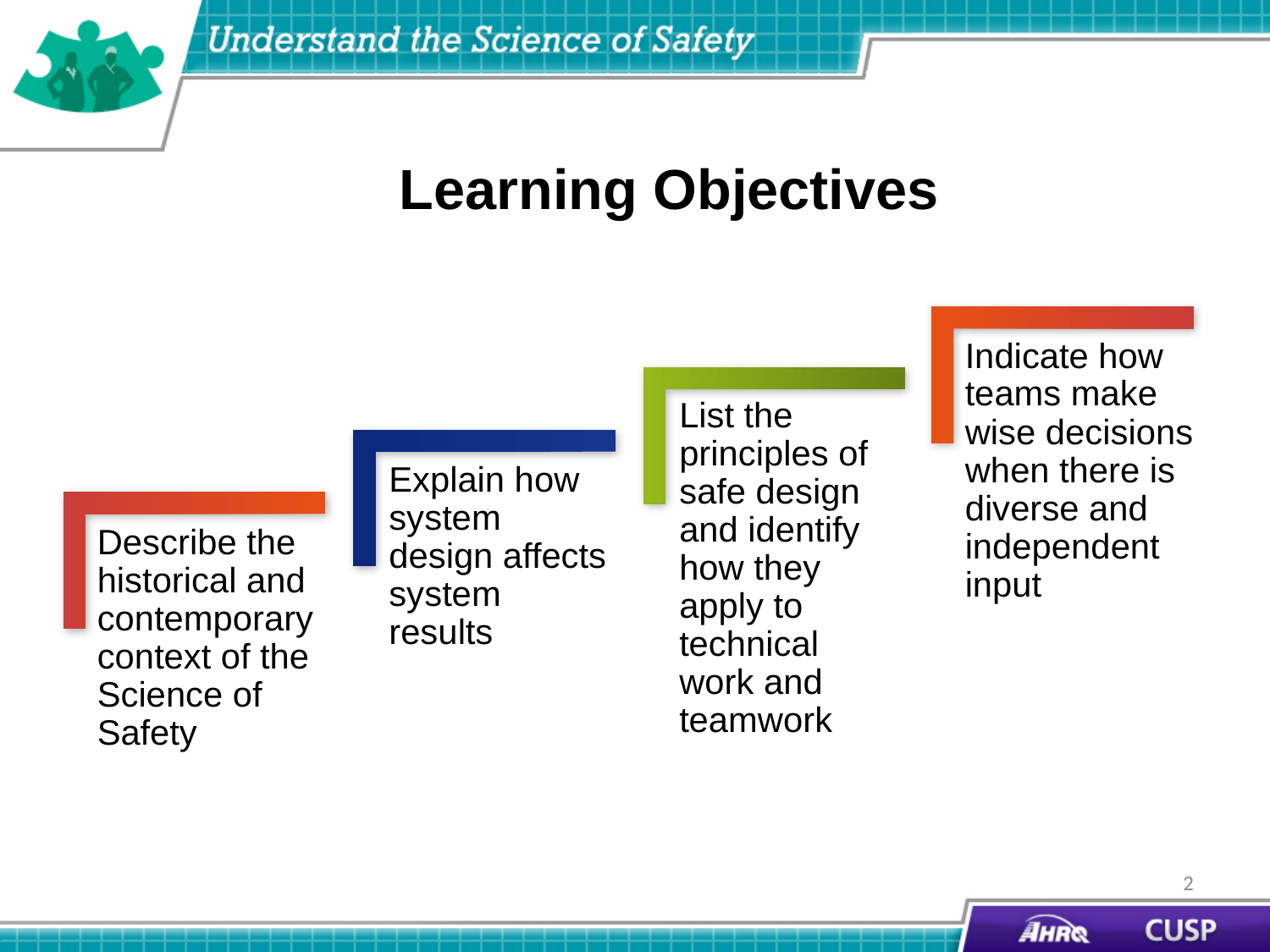

# Learning Objectives

List the principles of safe design and identify how they  apply to technical work and teamwork
Explain how system design affects system results

Describe the historical and contemporary context of the Science of Safety
Indicate how teams make wise decisions when there is diverse and independent input
2